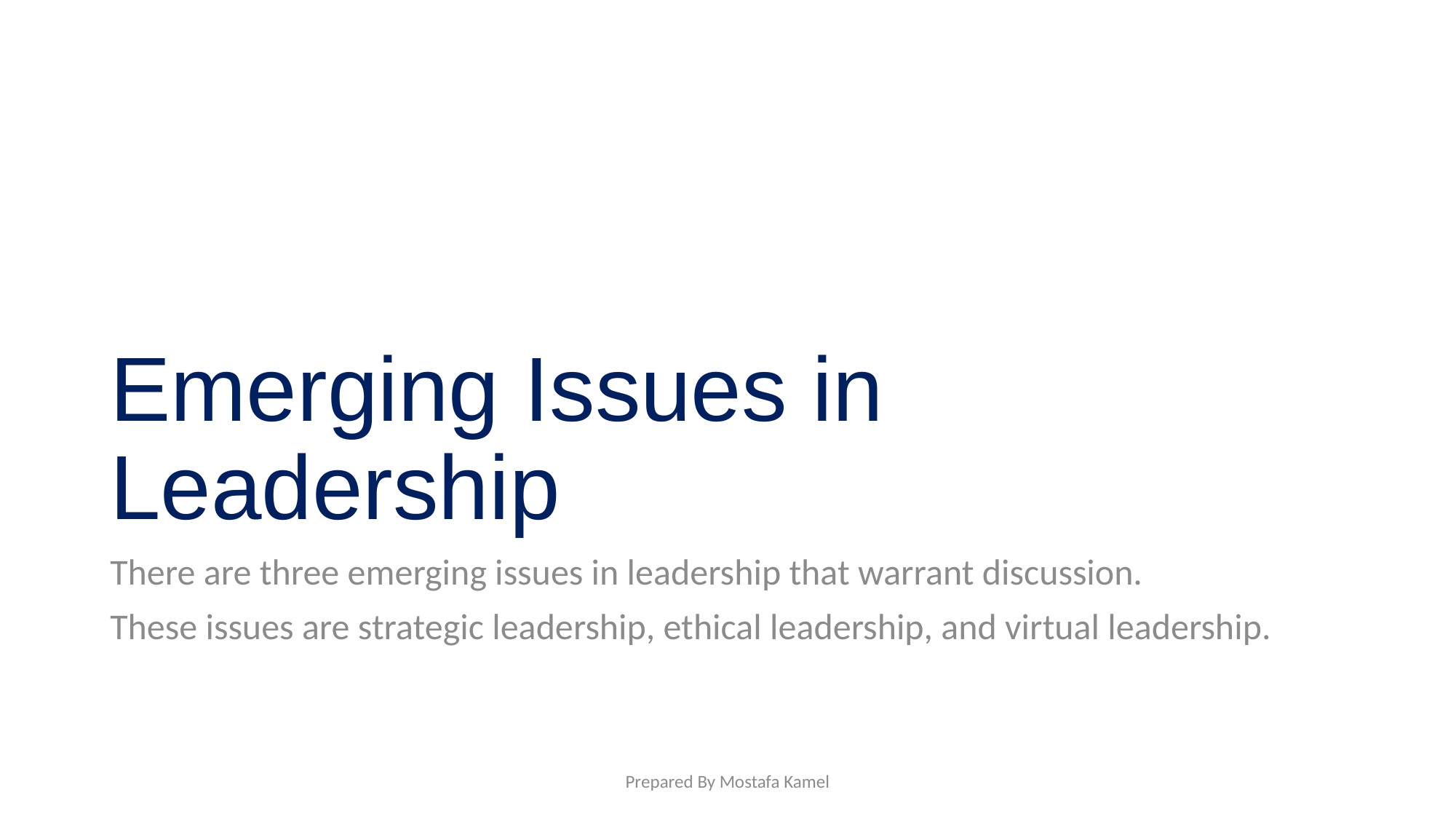

# Emerging Issues in Leadership
There are three emerging issues in leadership that warrant discussion.
These issues are strategic leadership, ethical leadership, and virtual leadership.
Prepared By Mostafa Kamel